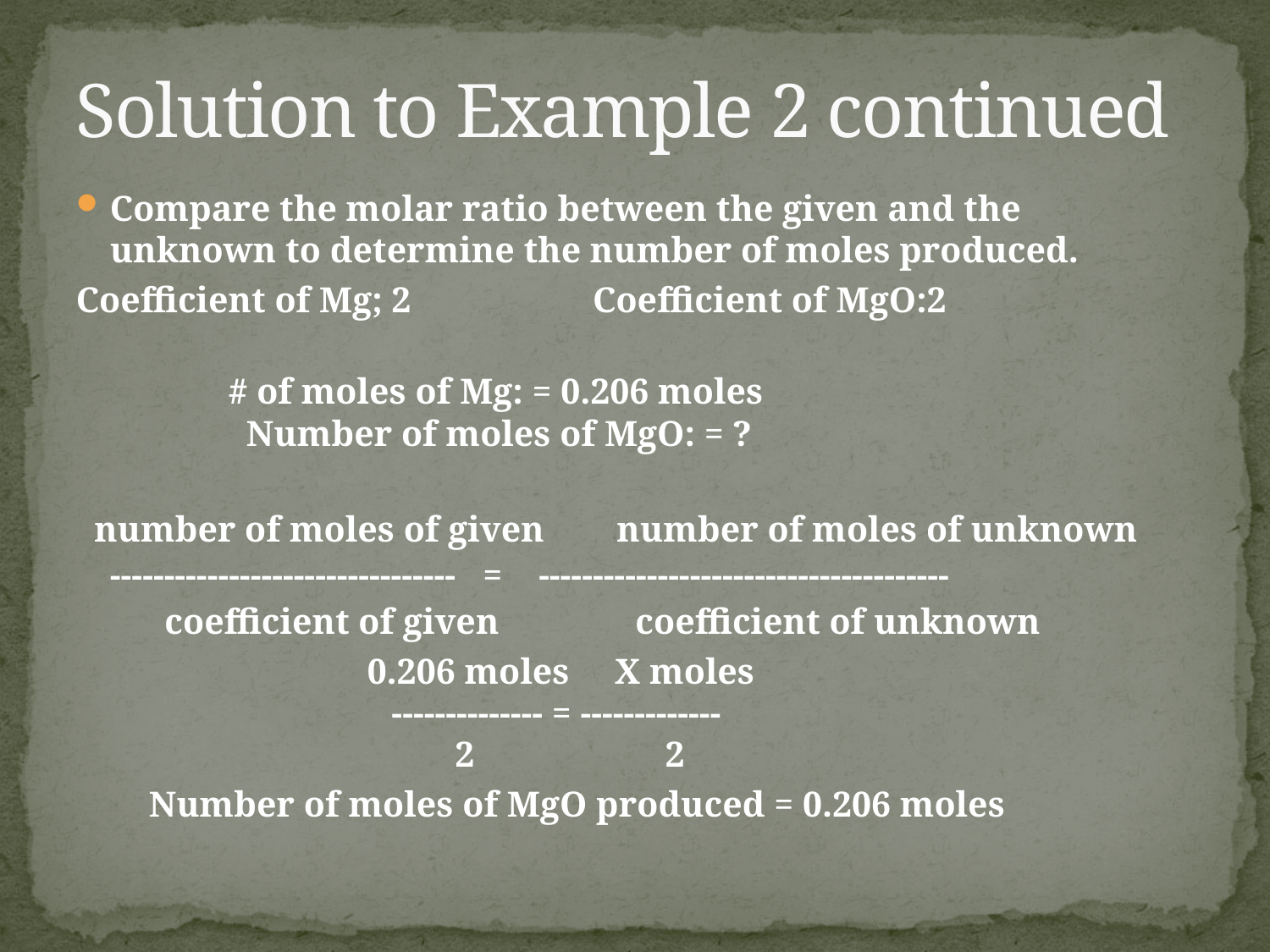

# Solution to Example 2 continued
Compare the molar ratio between the given and the unknown to determine the number of moles produced.
Coefficient of Mg; 2                    Coefficient of MgO:2
             # of moles of Mg: = 0.206 moles
               Number of moles of MgO: = ?

  number of moles of given        number of moles of unknown
--------------------------------   =    --------------------------------------
      coefficient of given               coefficient of unknown
                                0.206 moles     X moles
                               -------------- = -------------
                                      2                     2
        Number of moles of MgO produced = 0.206 moles